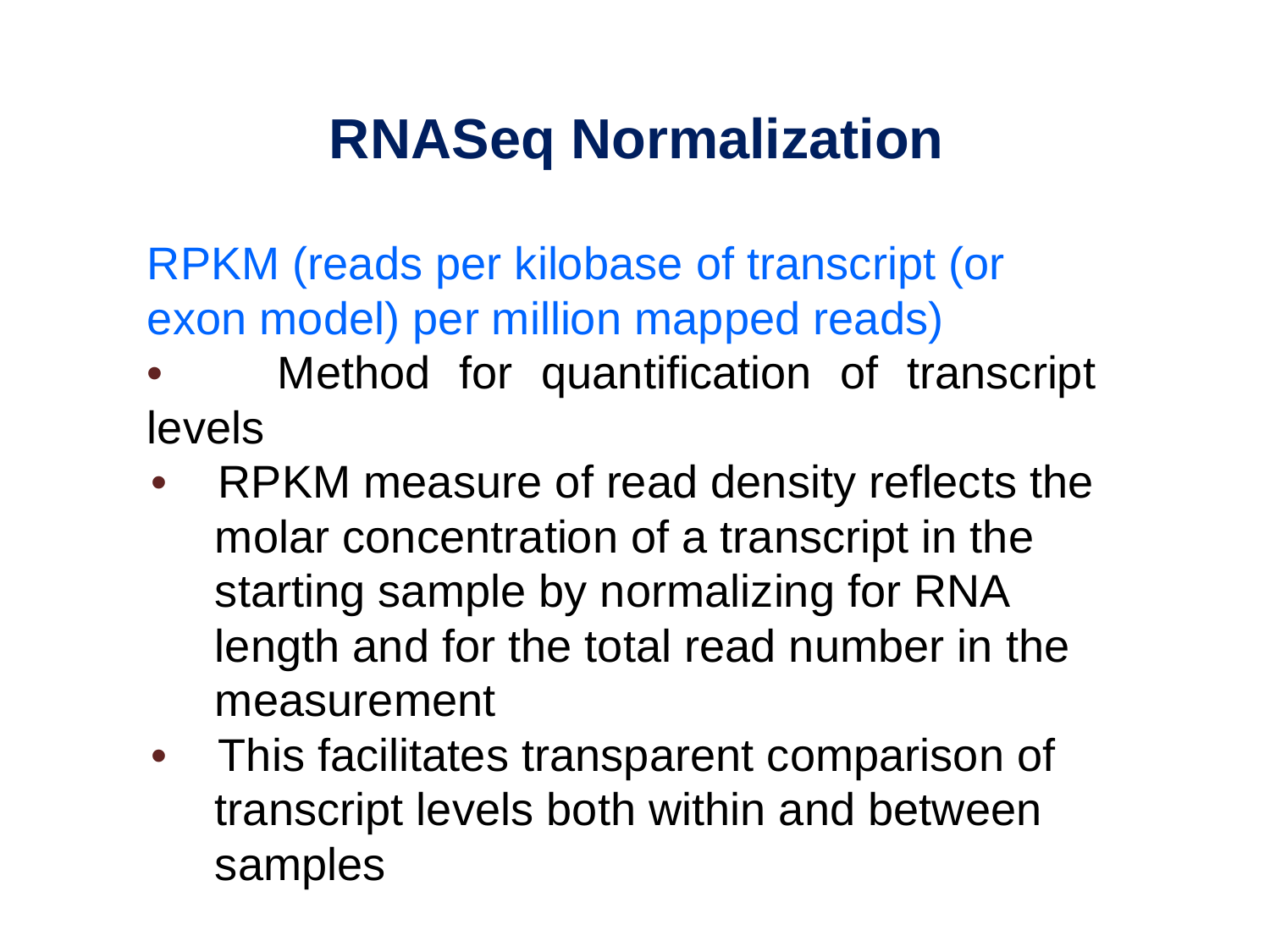

RNASeq Normalization
RPKM (reads per kilobase of transcript (or
exon model) per million mapped reads)
•    Method for quantification of transcript levels
•    RPKM measure of read density reflects the molar concentration of a transcript in the starting sample by normalizing for RNA length and for the total read number in the measurement
•    This facilitates transparent comparison of transcript levels both within and between samples